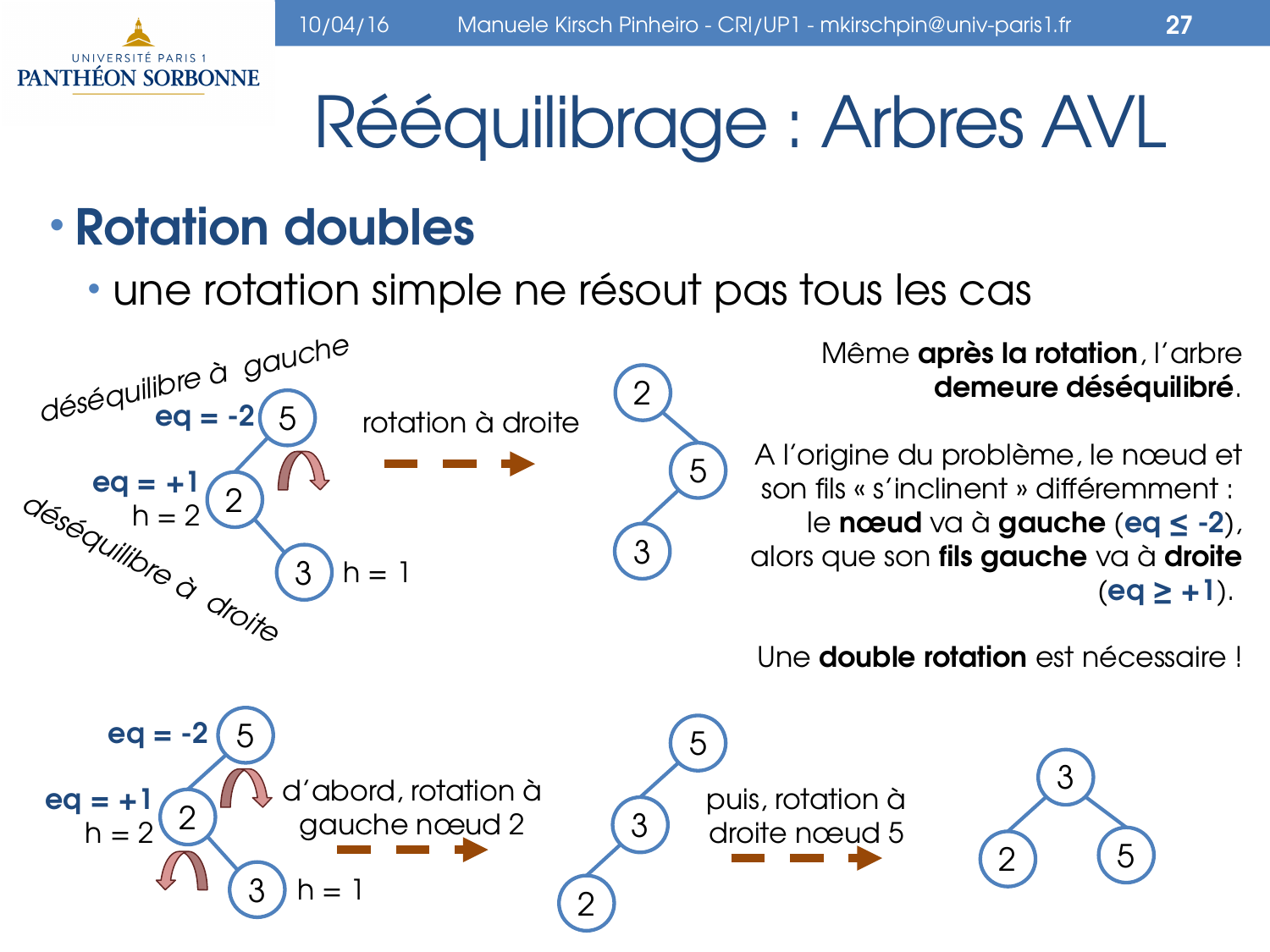

10/04/16
Manuele Kirsch Pinheiro - CRI/UP1 - mkirschpin@univ-paris1.fr
27
# Rééquilibrage : Arbres AVL
Rotation doubles
une rotation simple ne résout pas tous les cas
Même après la rotation, l’arbre demeure déséquilibré.

A l’origine du problème, le nœud et son fils « s’inclinent » différemment :  le nœud va à gauche (eq ≤ -2), alors que son fils gauche va à droite (eq ≥ +1).
Une double rotation est nécessaire !
déséquilibre à  gauche
2
5
3
5
2
3
eq = -2
rotation à droite

eq = +1
h = 2
déséquilibre à  droite
h = 1
5
2
3
eq = -2
5
3
2
3
5
2
d’abord, rotation à gauche nœud 2

puis, rotation à droite nœud 5
eq = +1
h = 2

h = 1